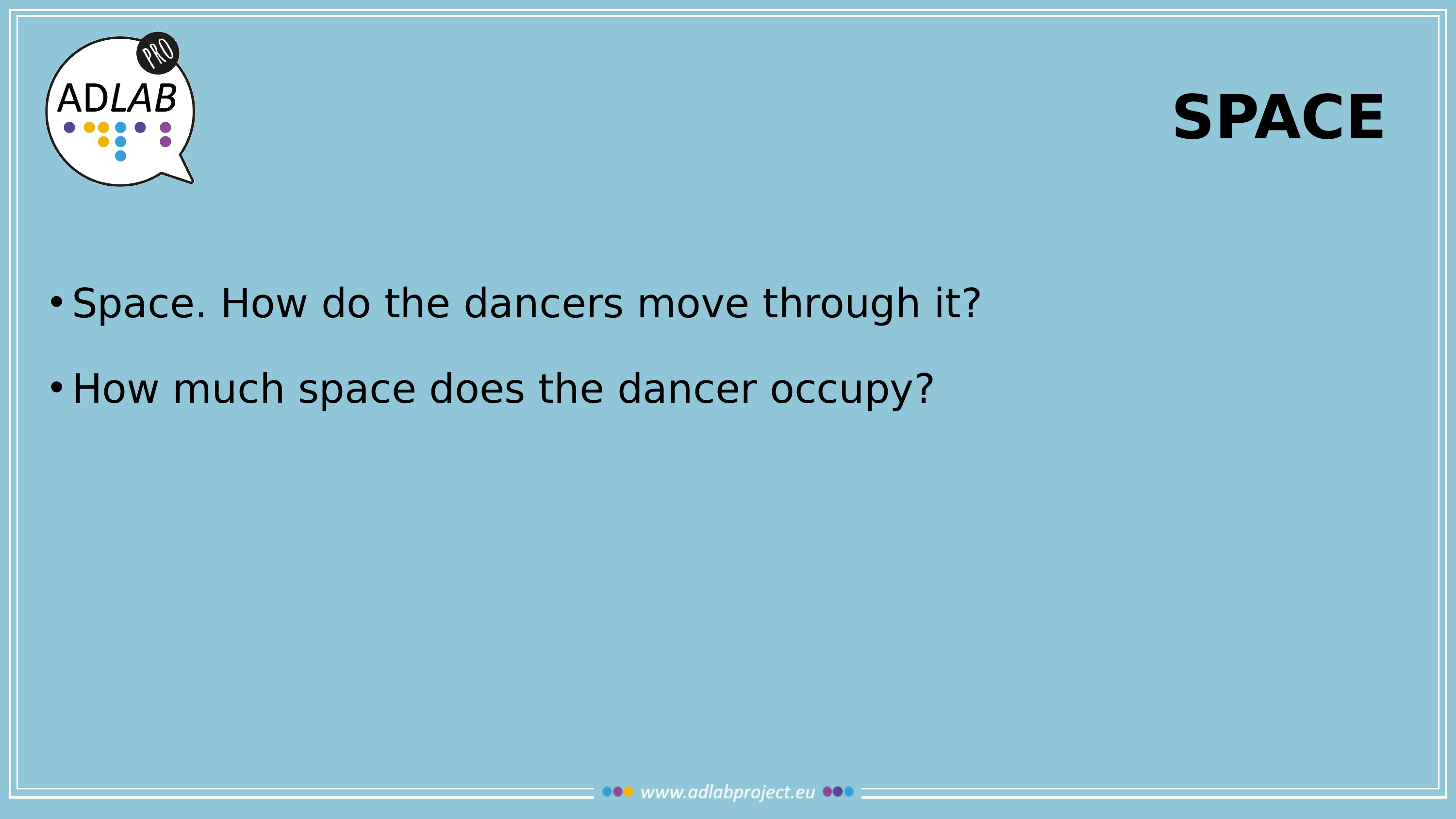

# space
Space. How do the dancers move through it?
How much space does the dancer occupy?